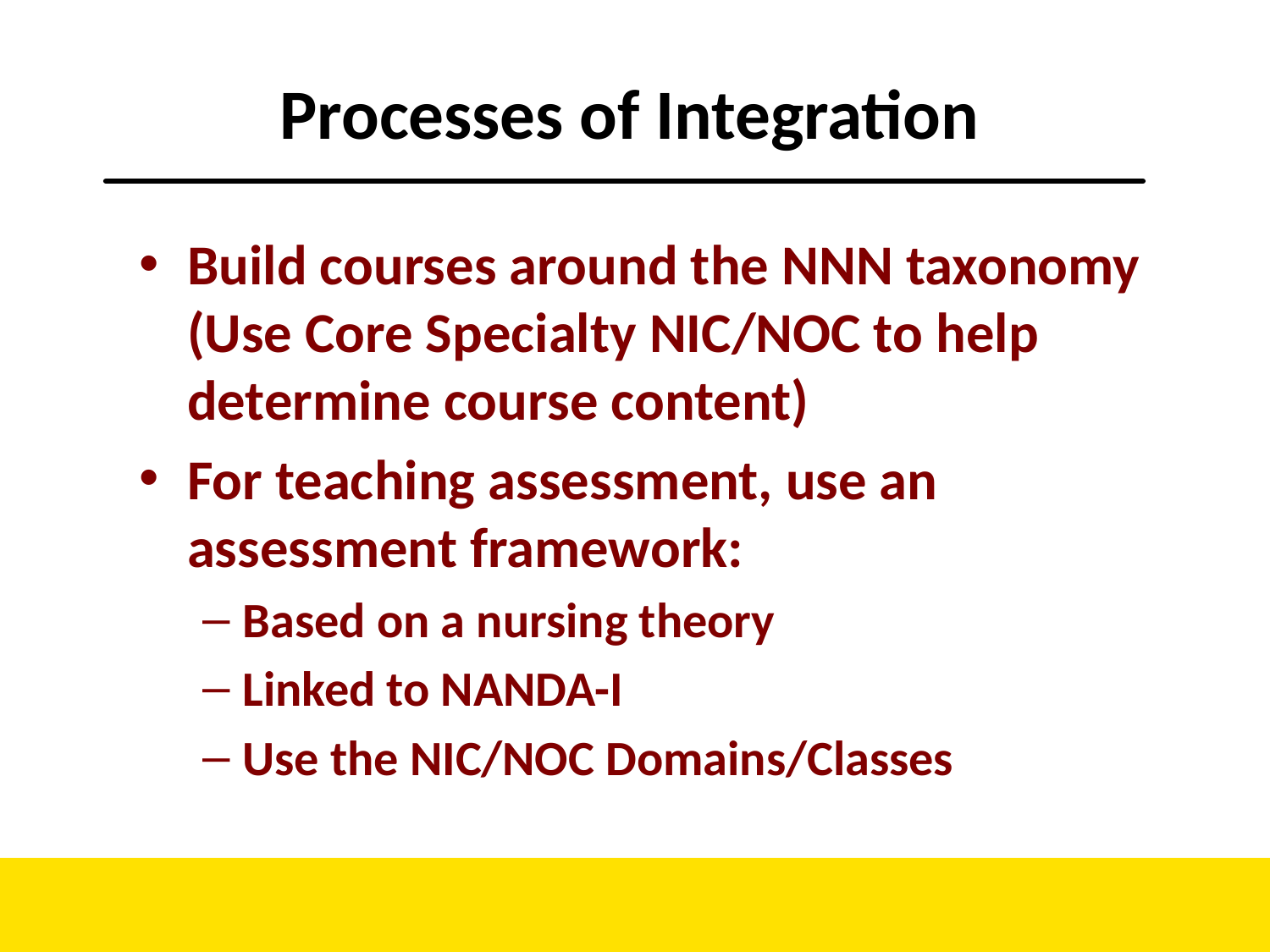

# Processes of Integration
Build courses around the NNN taxonomy    (Use Core Specialty NIC/NOC to help determine course content)
For teaching assessment, use an assessment framework:
Based on a nursing theory
Linked to NANDA-I
Use the NIC/NOC Domains/Classes